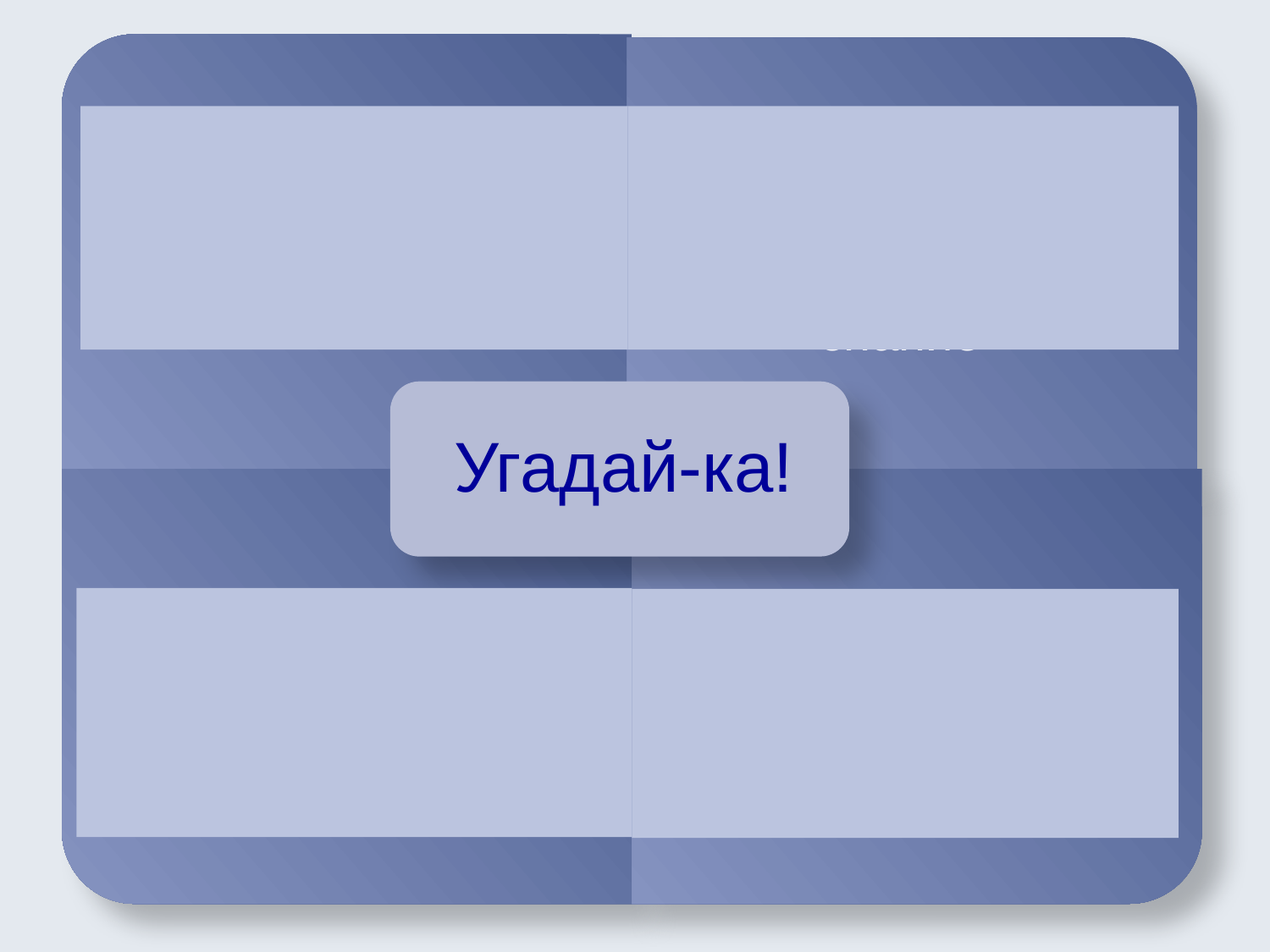

- это новое решение в любой деятельности
- это когда заново используется существующее знание
- эти слова начинаются на букву И
- это результат творчества изобретателей
Угадай-ка!
Н
А
Б
З
Е

Р
Т
З
О
И
Е
И
И
И
Е
Я
И
Т

Т
Е
Р
Л
О
Б